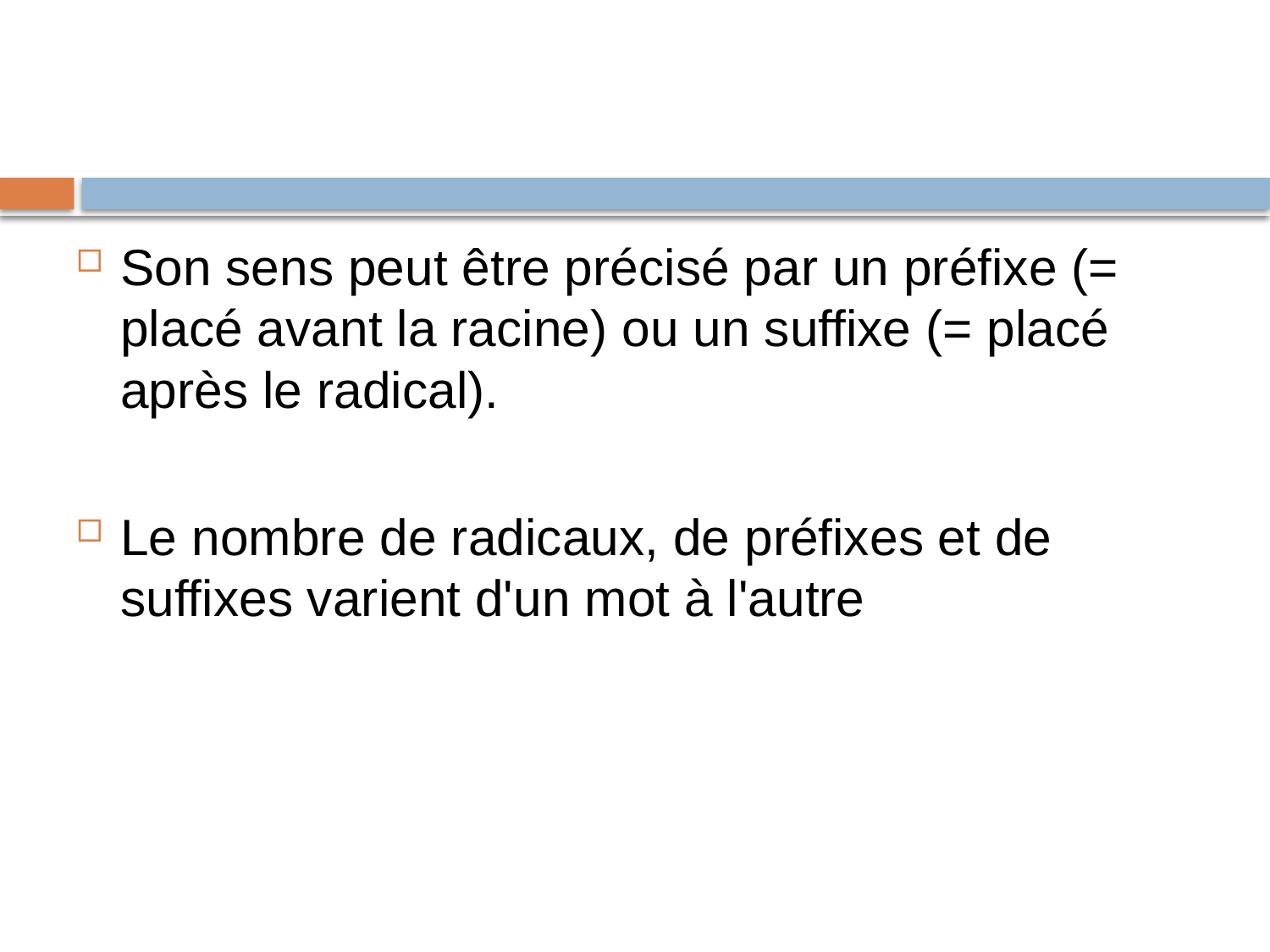

Son sens peut être précisé par un préfixe (= placé avant la racine) ou un suffixe (= placé après le radical).

Le nombre de radicaux, de préfixes et de suffixes varient d'un mot à l'autre